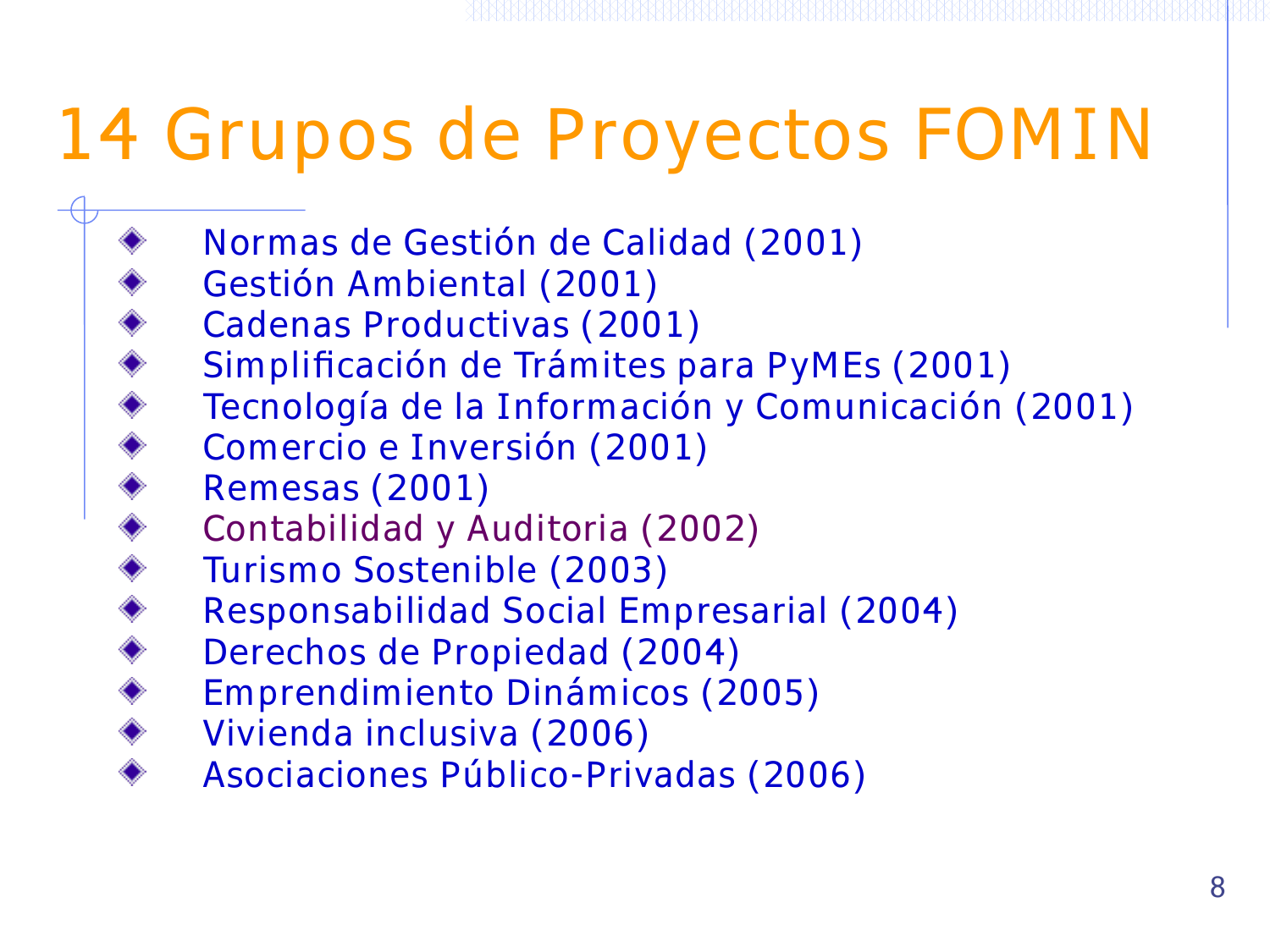

# 14 Grupos de Proyectos FOMIN
Normas de Gestión de Calidad (2001)
Gestión Ambiental (2001)
Cadenas Productivas (2001)
Simplificación de Trámites para PyMEs (2001)
Tecnología de la Información y Comunicación (2001)
Comercio e Inversión (2001)
Remesas (2001)
Contabilidad y Auditoria (2002)
Turismo Sostenible (2003)
Responsabilidad Social Empresarial (2004)
Derechos de Propiedad (2004)
Emprendimiento Dinámicos (2005)
Vivienda inclusiva (2006)
Asociaciones Público-Privadas (2006)
8